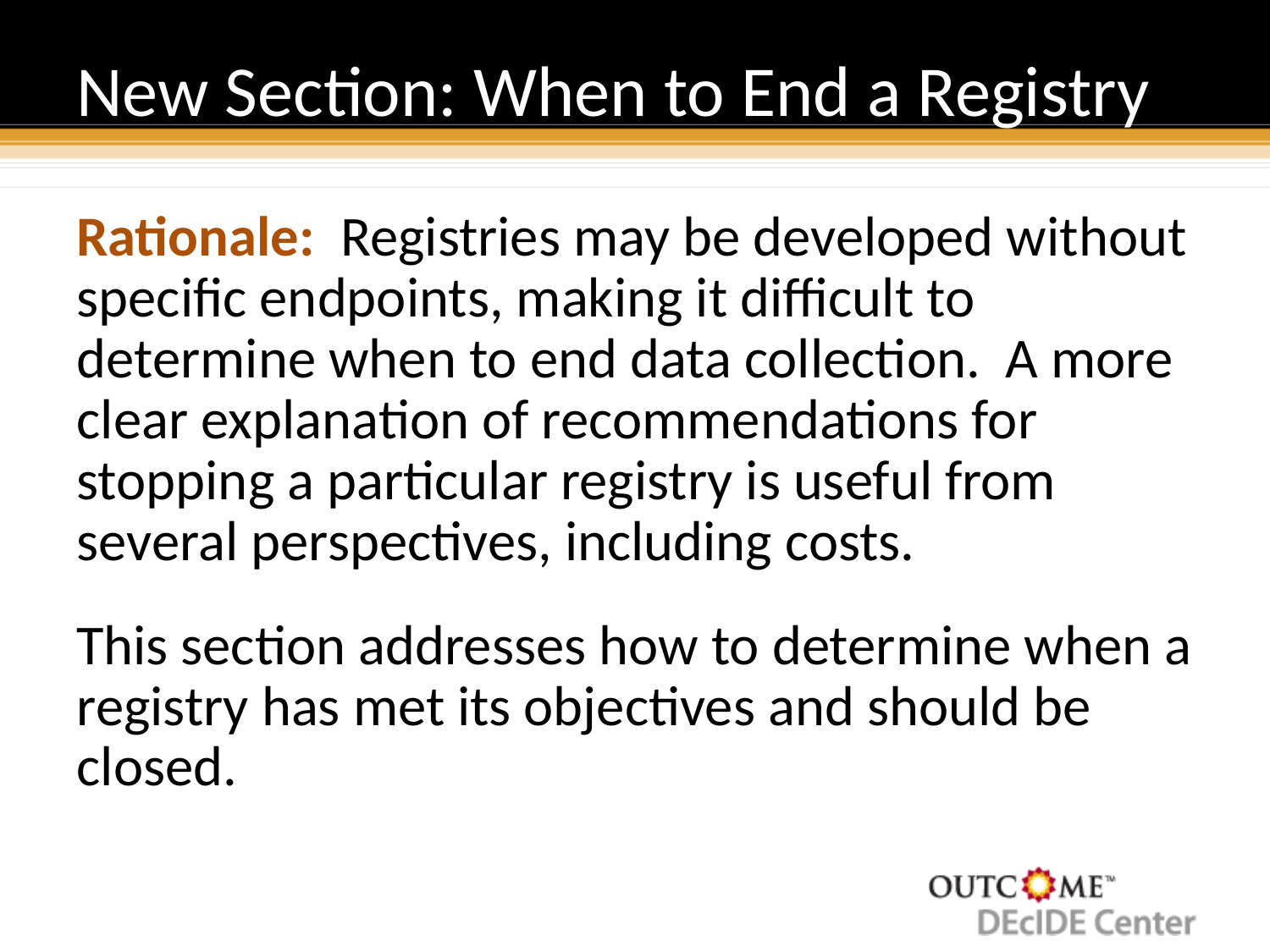

# New Section: When to End a Registry
Rationale:  Registries may be developed without specific endpoints, making it difficult to determine when to end data collection.  A more clear explanation of recommendations for stopping a particular registry is useful from several perspectives, including costs.
This section addresses how to determine when a registry has met its objectives and should be closed.